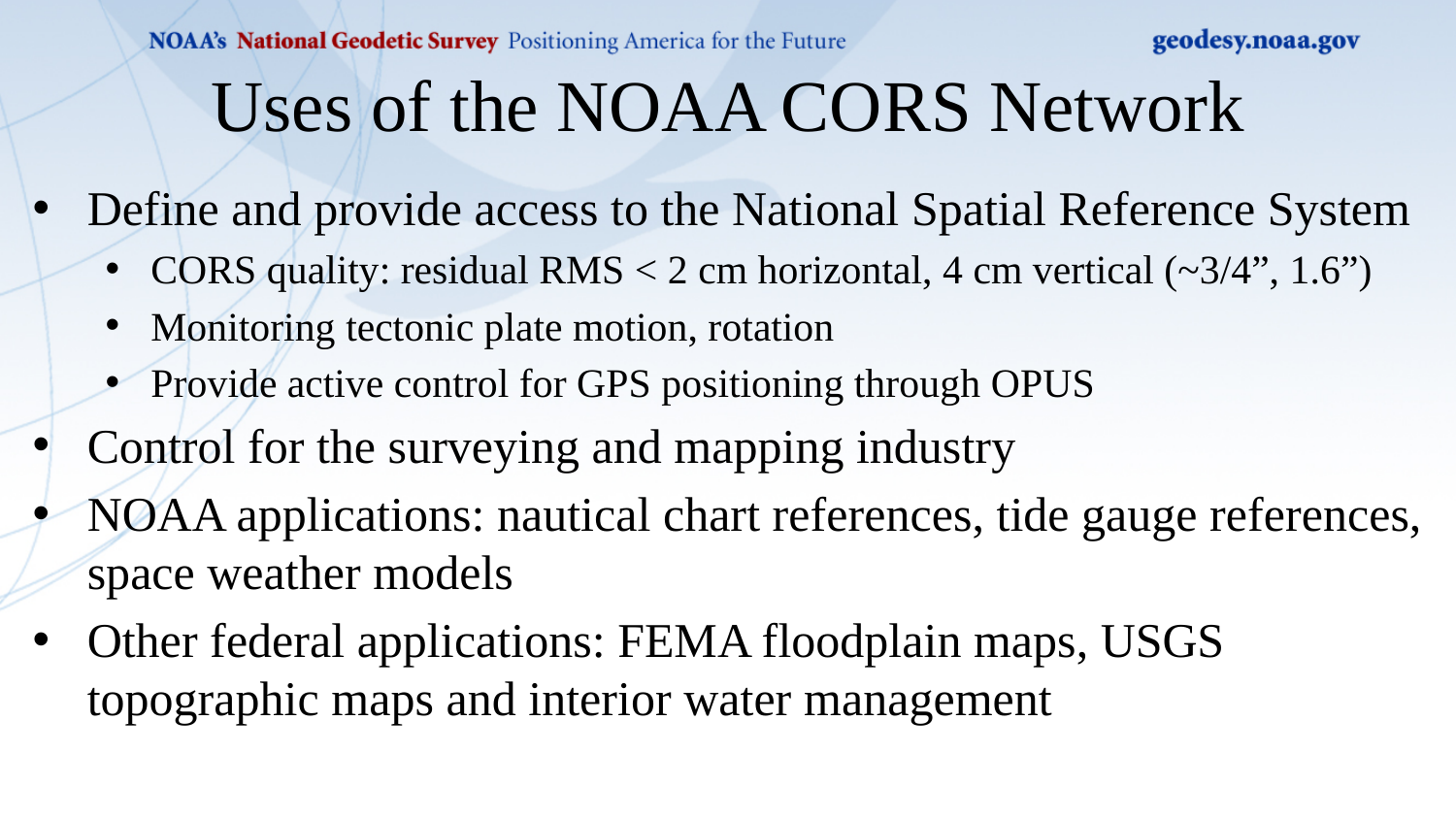

Uses of the NOAA CORS Network
Define and provide access to the National Spatial Reference System
CORS quality: residual RMS < 2 cm horizontal, 4 cm vertical (~3/4”, 1.6”)
Monitoring tectonic plate motion, rotation
Provide active control for GPS positioning through OPUS
Control for the surveying and mapping industry
NOAA applications: nautical chart references, tide gauge references, space weather models
Other federal applications: FEMA floodplain maps, USGS topographic maps and interior water management